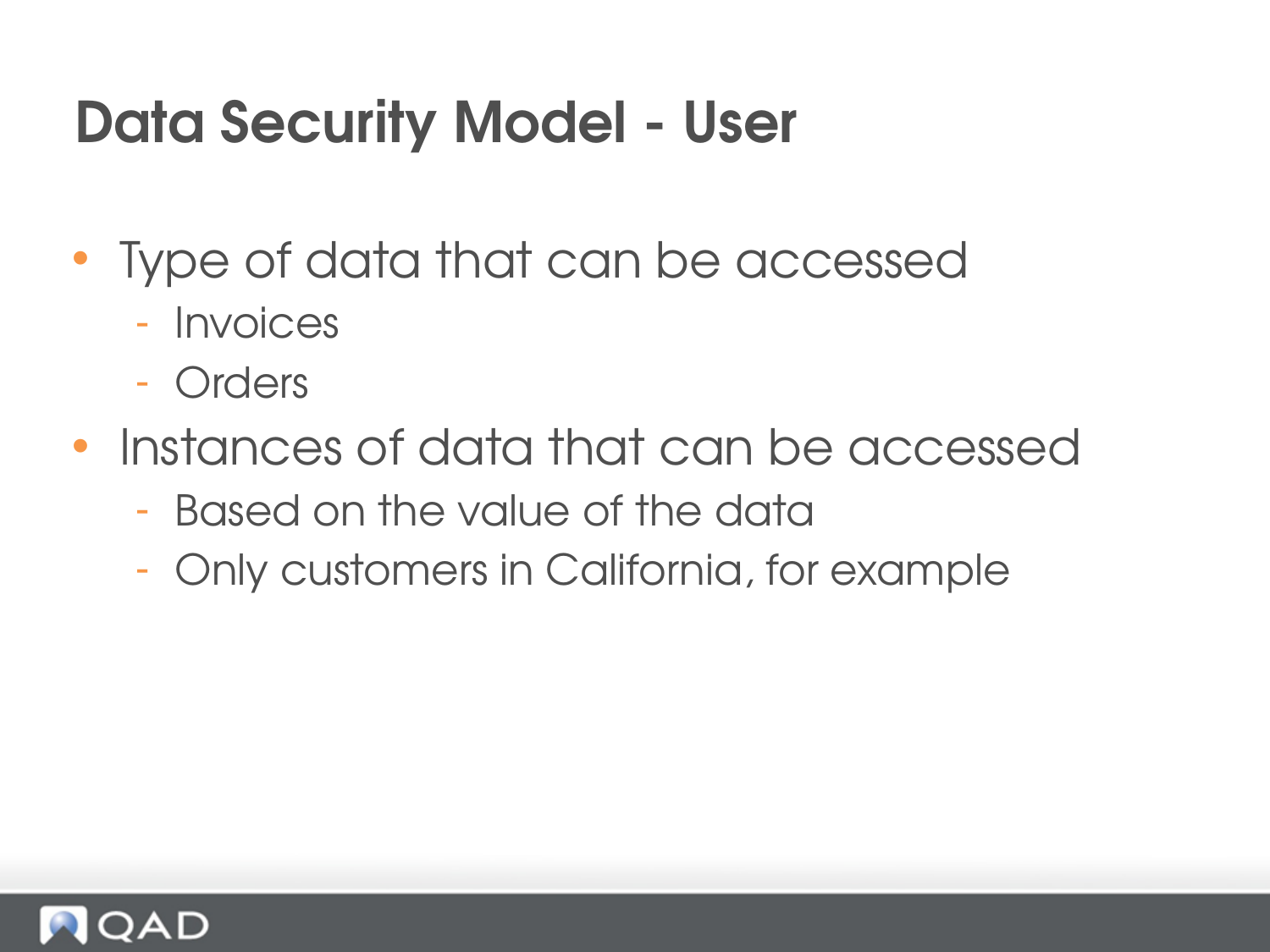

# Data Security Model - User
Type of data that can be accessed
Invoices
Orders
Instances of data that can be accessed
Based on the value of the data
Only customers in California, for example